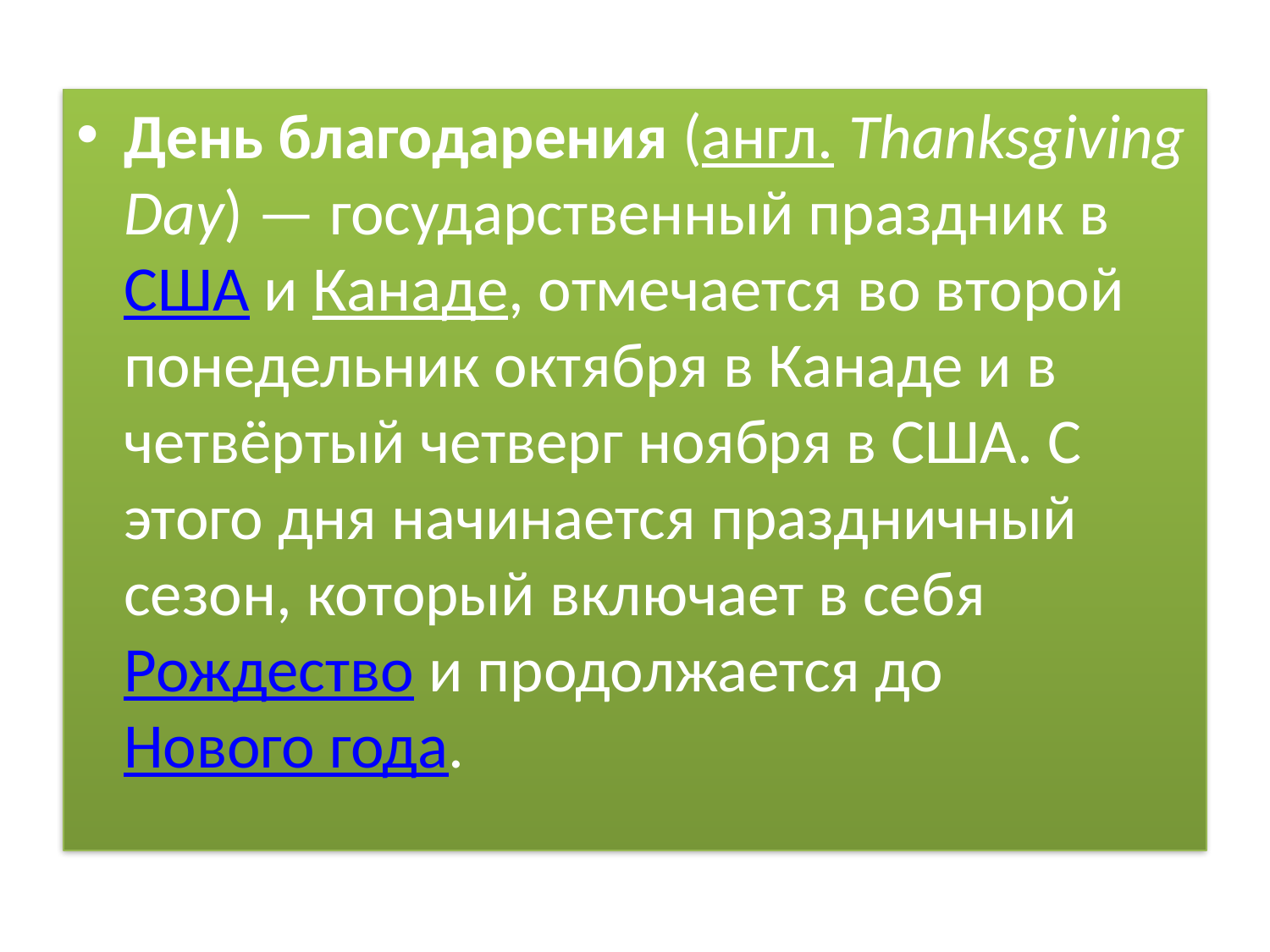

День благодарения (англ. Thanksgiving Day) — государственный праздник в США и Канаде, отмечается во второй понедельник октября в Канаде и в четвёртый четверг ноября в США. С этого дня начинается праздничный сезон, который включает в себя Рождество и продолжается до Нового года.